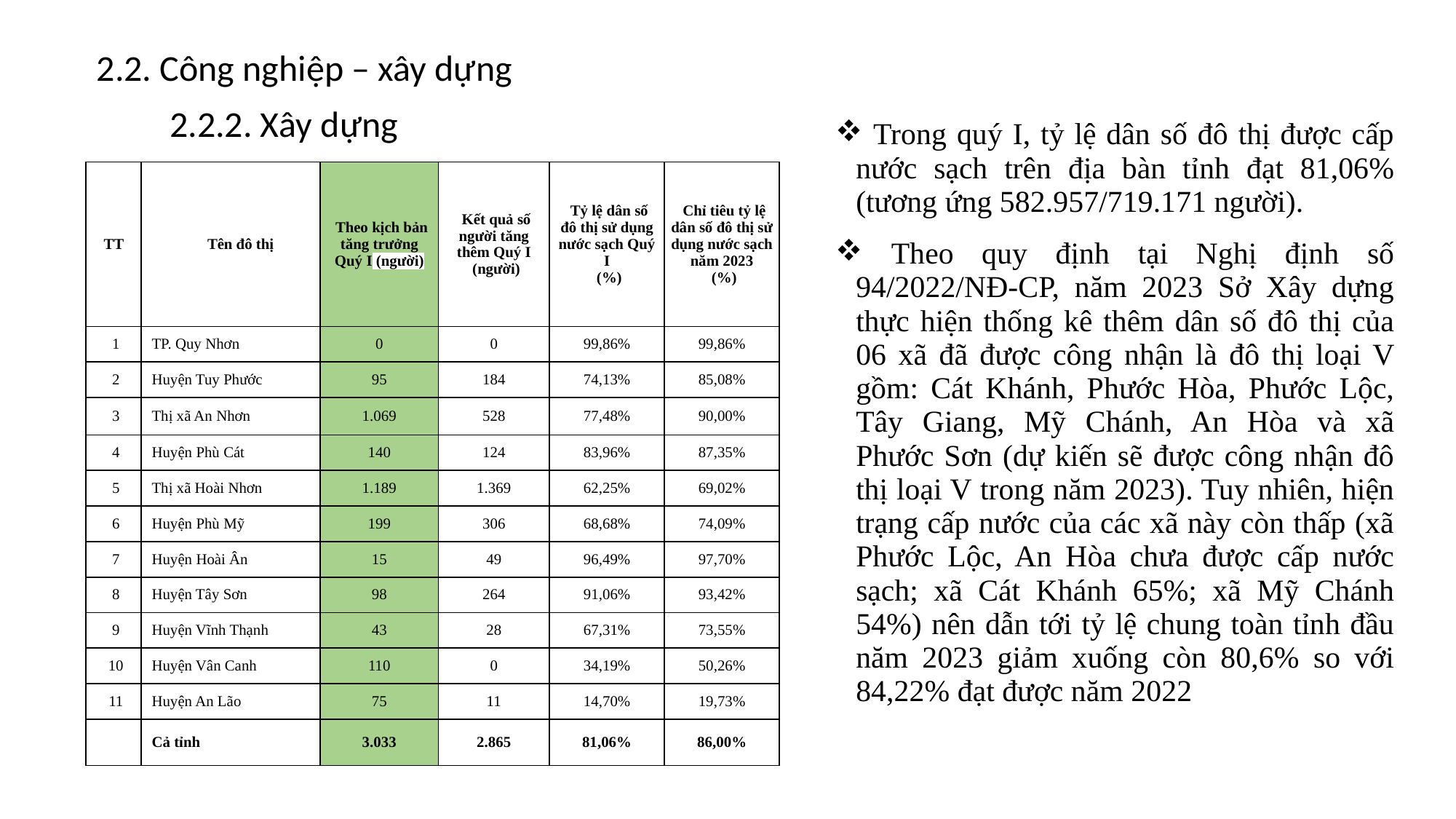

2.2. Công nghiệp – xây dựng
2.2.2. Xây dựng
| Trong quý I, tỷ lệ dân số đô thị được cấp nước sạch trên địa bàn tỉnh đạt 81,06% (tương ứng 582.957/719.171 người). Theo quy định tại Nghị định số 94/2022/NĐ-CP, năm 2023 Sở Xây dựng thực hiện thống kê thêm dân số đô thị của 06 xã đã được công nhận là đô thị loại V gồm: Cát Khánh, Phước Hòa, Phước Lộc, Tây Giang, Mỹ Chánh, An Hòa và xã Phước Sơn (dự kiến sẽ được công nhận đô thị loại V trong năm 2023). Tuy nhiên, hiện trạng cấp nước của các xã này còn thấp (xã Phước Lộc, An Hòa chưa được cấp nước sạch; xã Cát Khánh 65%; xã Mỹ Chánh 54%) nên dẫn tới tỷ lệ chung toàn tỉnh đầu năm 2023 giảm xuống còn 80,6% so với 84,22% đạt được năm 2022 |
| --- |
| TT | Tên đô thị | Theo kịch bản tăng trưởng Quý I (người) | Kết quả số người tăng thêm Quý I (người) | Tỷ lệ dân số đô thị sử dụng nước sạch Quý I (%) | Chỉ tiêu tỷ lệ dân số đô thị sử dụng nước sạch năm 2023 (%) |
| --- | --- | --- | --- | --- | --- |
| 1 | TP. Quy Nhơn | 0 | 0 | 99,86% | 99,86% |
| 2 | Huyện Tuy Phước | 95 | 184 | 74,13% | 85,08% |
| 3 | Thị xã An Nhơn | 1.069 | 528 | 77,48% | 90,00% |
| 4 | Huyện Phù Cát | 140 | 124 | 83,96% | 87,35% |
| 5 | Thị xã Hoài Nhơn | 1.189 | 1.369 | 62,25% | 69,02% |
| 6 | Huyện Phù Mỹ | 199 | 306 | 68,68% | 74,09% |
| 7 | Huyện Hoài Ân | 15 | 49 | 96,49% | 97,70% |
| 8 | Huyện Tây Sơn | 98 | 264 | 91,06% | 93,42% |
| 9 | Huyện Vĩnh Thạnh | 43 | 28 | 67,31% | 73,55% |
| 10 | Huyện Vân Canh | 110 | 0 | 34,19% | 50,26% |
| 11 | Huyện An Lão | 75 | 11 | 14,70% | 19,73% |
|  | Cả tỉnh | 3.033 | 2.865 | 81,06% | 86,00% |